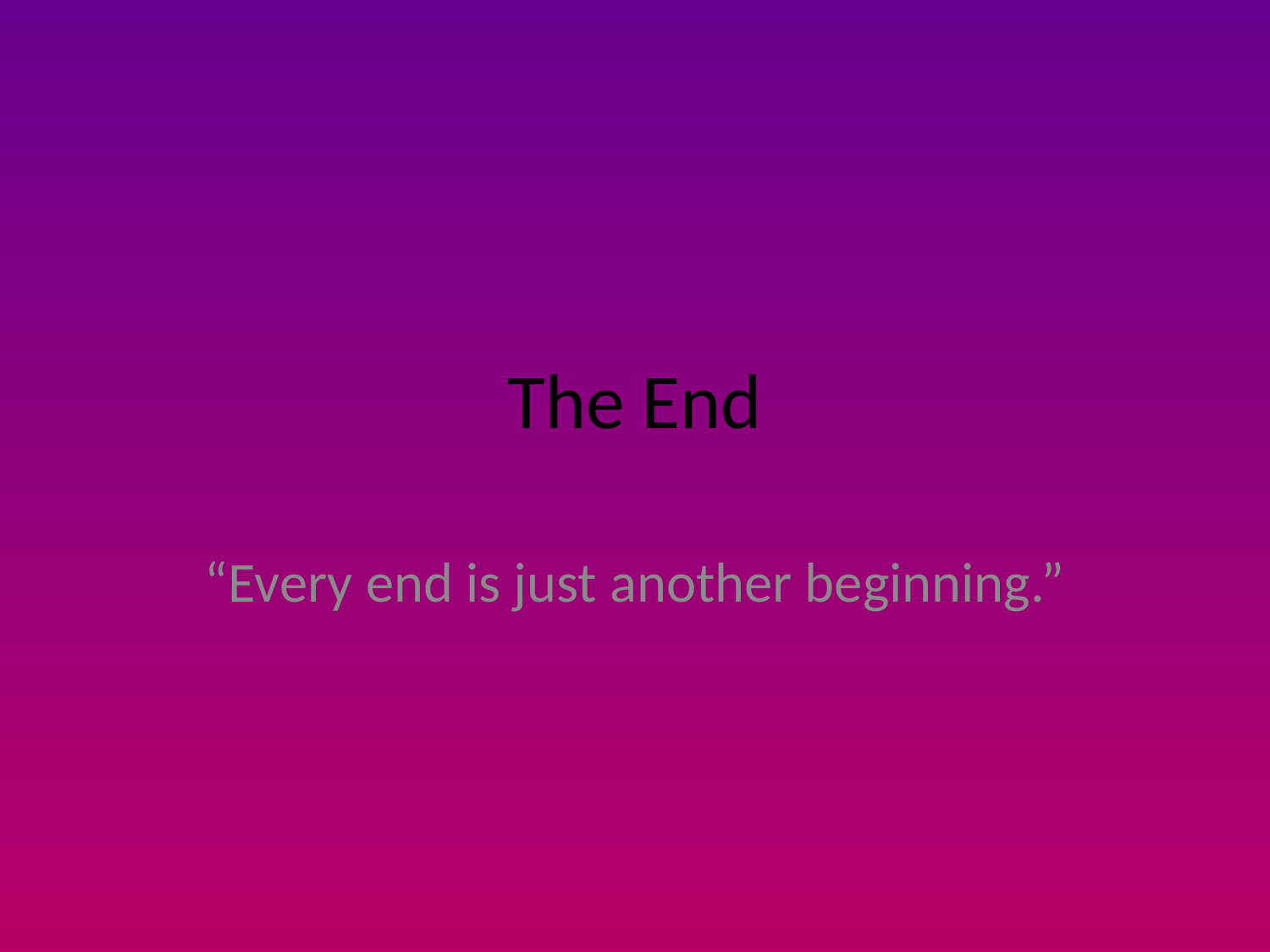

# The End
“Every end is just another beginning.”